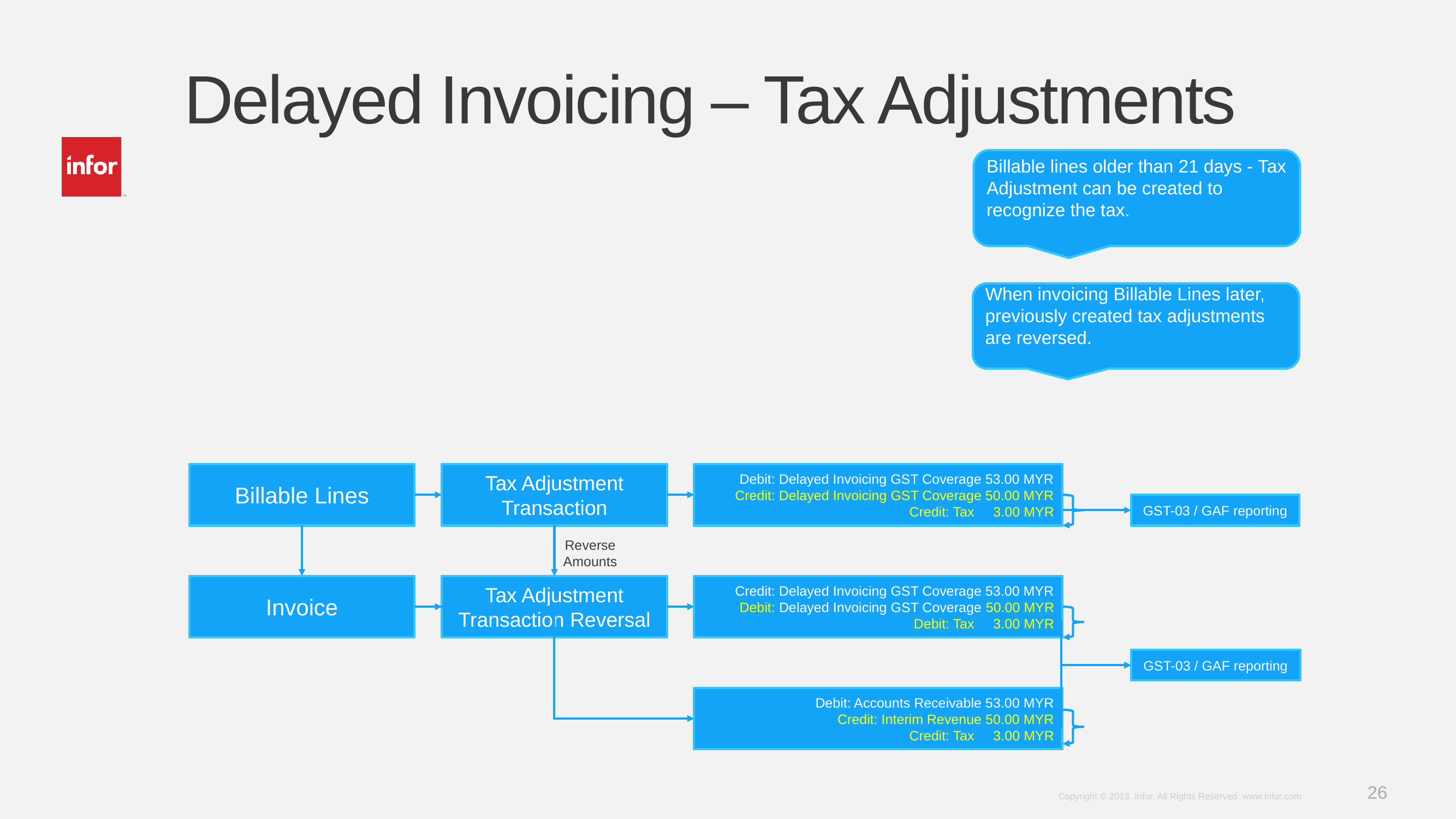

# Delayed Invoicing – Tax Adjustments
Billable lines older than 21 days - Tax Adjustment can be created to recognize the tax.

When invoicing Billable Lines later, previously created tax adjustments are reversed.

Billable Lines
Tax Adjustment Transaction
Debit: Delayed Invoicing GST Coverage 53.00 MYR
Credit: Delayed Invoicing GST Coverage 50.00 MYR
Credit: Tax     3.00 MYR

GST-03 / GAF reporting
Reverse Amounts
Invoice
Tax Adjustment Transaction Reversal
Credit: Delayed Invoicing GST Coverage 53.00 MYR
Debit: Delayed Invoicing GST Coverage 50.00 MYR
Debit: Tax     3.00 MYR

GST-03 / GAF reporting
Debit: Accounts Receivable 53.00 MYR
Credit: Interim Revenue 50.00 MYR
Credit: Tax     3.00 MYR